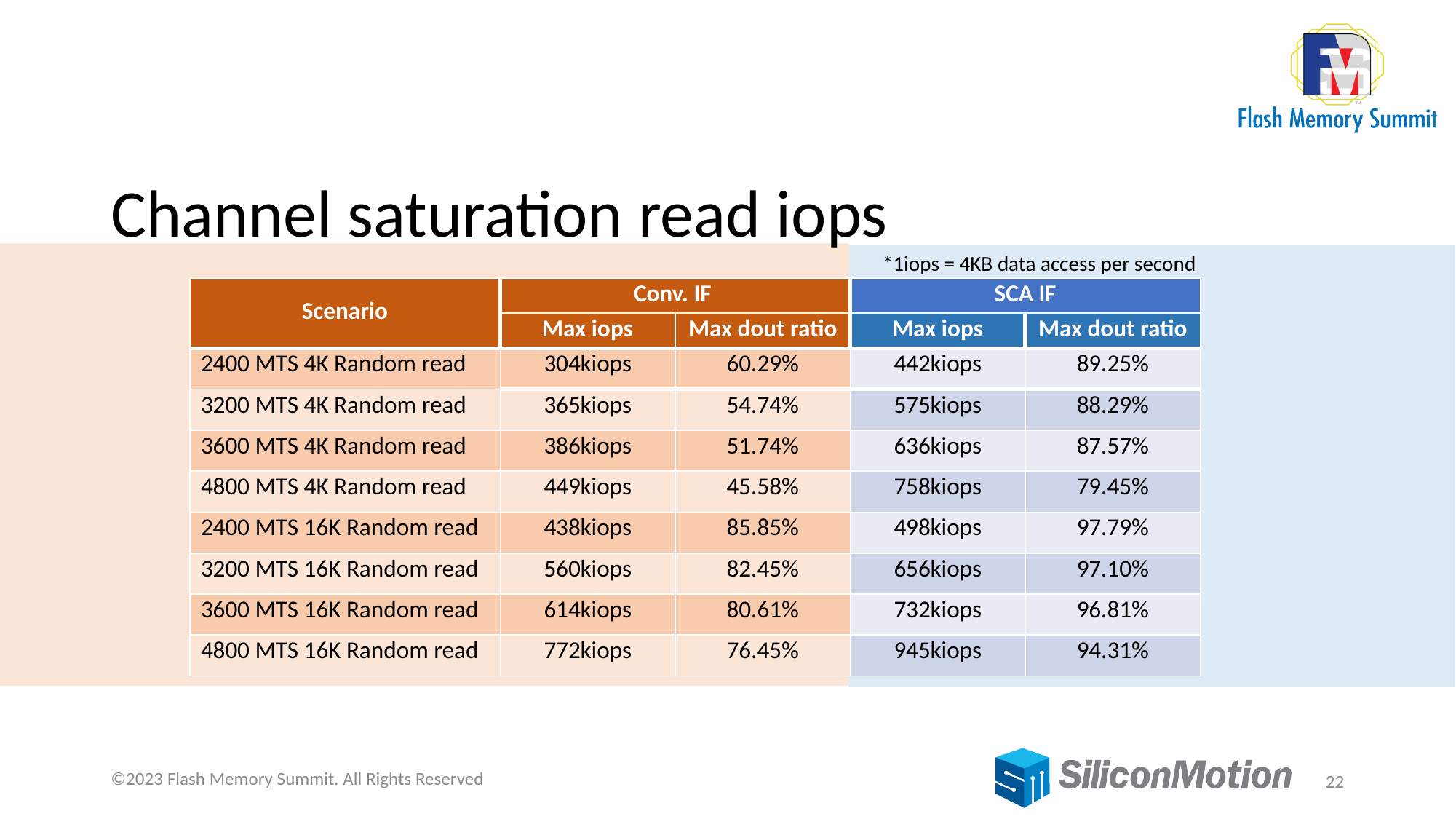

# Channel saturation read iops

*1iops = 4KB data access per second
| Scenario | Conv. IF |  | SCA IF |  |
| --- | --- | --- | --- | --- |
|  | Max iops | Max dout ratio | Max iops | Max dout ratio |
| 2400 MTS 4K Random read | 304kiops | 60.29% | 442kiops | 89.25% |
| 3200 MTS 4K Random read | 365kiops | 54.74% | 575kiops | 88.29% |
| 3600 MTS 4K Random read | 386kiops | 51.74% | 636kiops | 87.57% |
| 4800 MTS 4K Random read | 449kiops | 45.58% | 758kiops | 79.45% |
| 2400 MTS 16K Random read | 438kiops | 85.85% | 498kiops | 97.79% |
| 3200 MTS 16K Random read | 560kiops | 82.45% | 656kiops | 97.10% |
| 3600 MTS 16K Random read | 614kiops | 80.61% | 732kiops | 96.81% |
| 4800 MTS 16K Random read | 772kiops | 76.45% | 945kiops | 94.31% |
©2023 Flash Memory Summit. All Rights Reserved
22